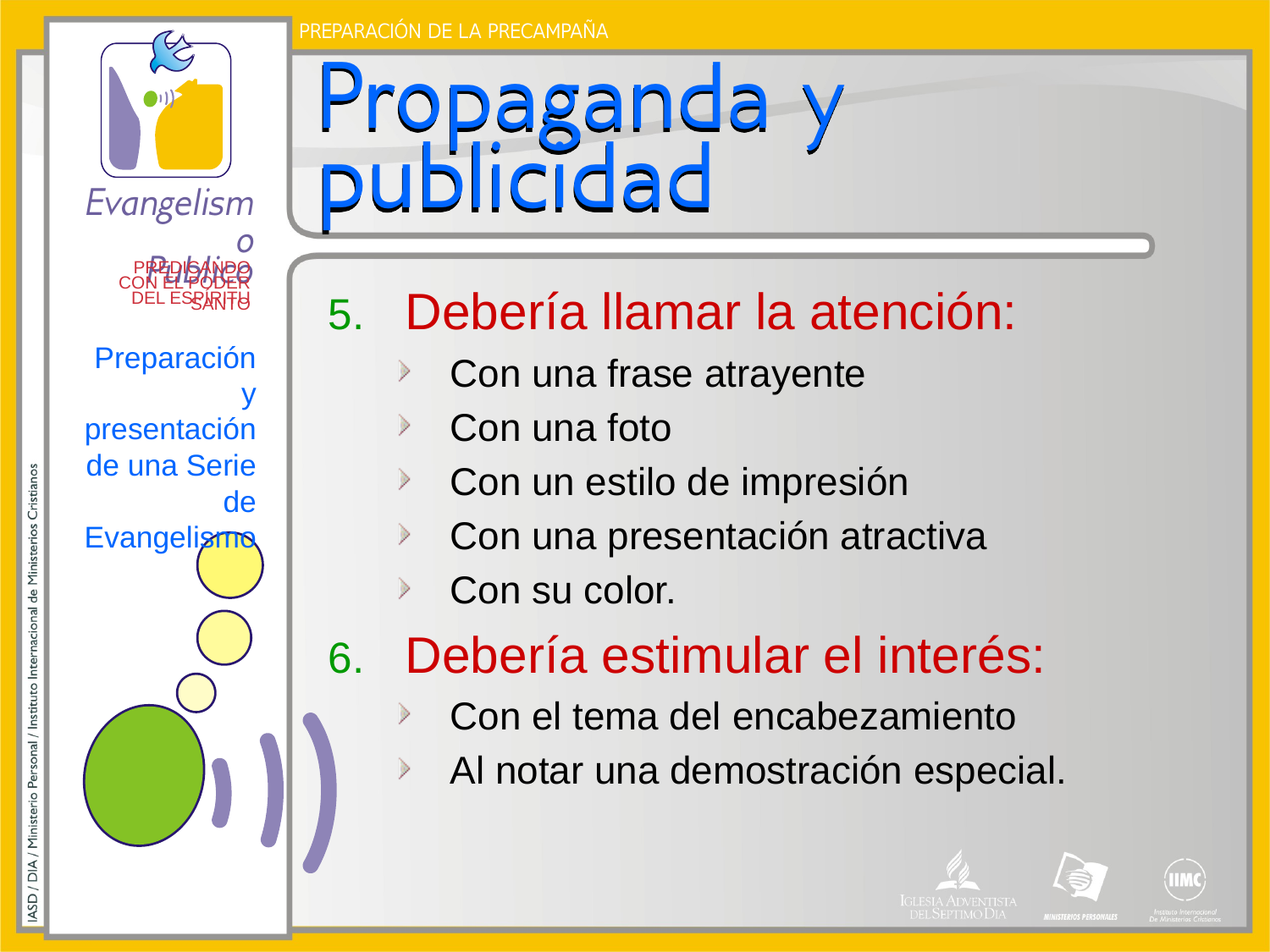

PREPARACIÓN DE LA PRECAMPAÑA
# Propaganda y publicidad
Debería llamar la atención:
Con una frase atrayente
Con una foto
Con un estilo de impresión
Con una presentación atractiva
Con su color.
Debería estimular el interés:
Con el tema del encabezamiento
Al notar una demostración especial.